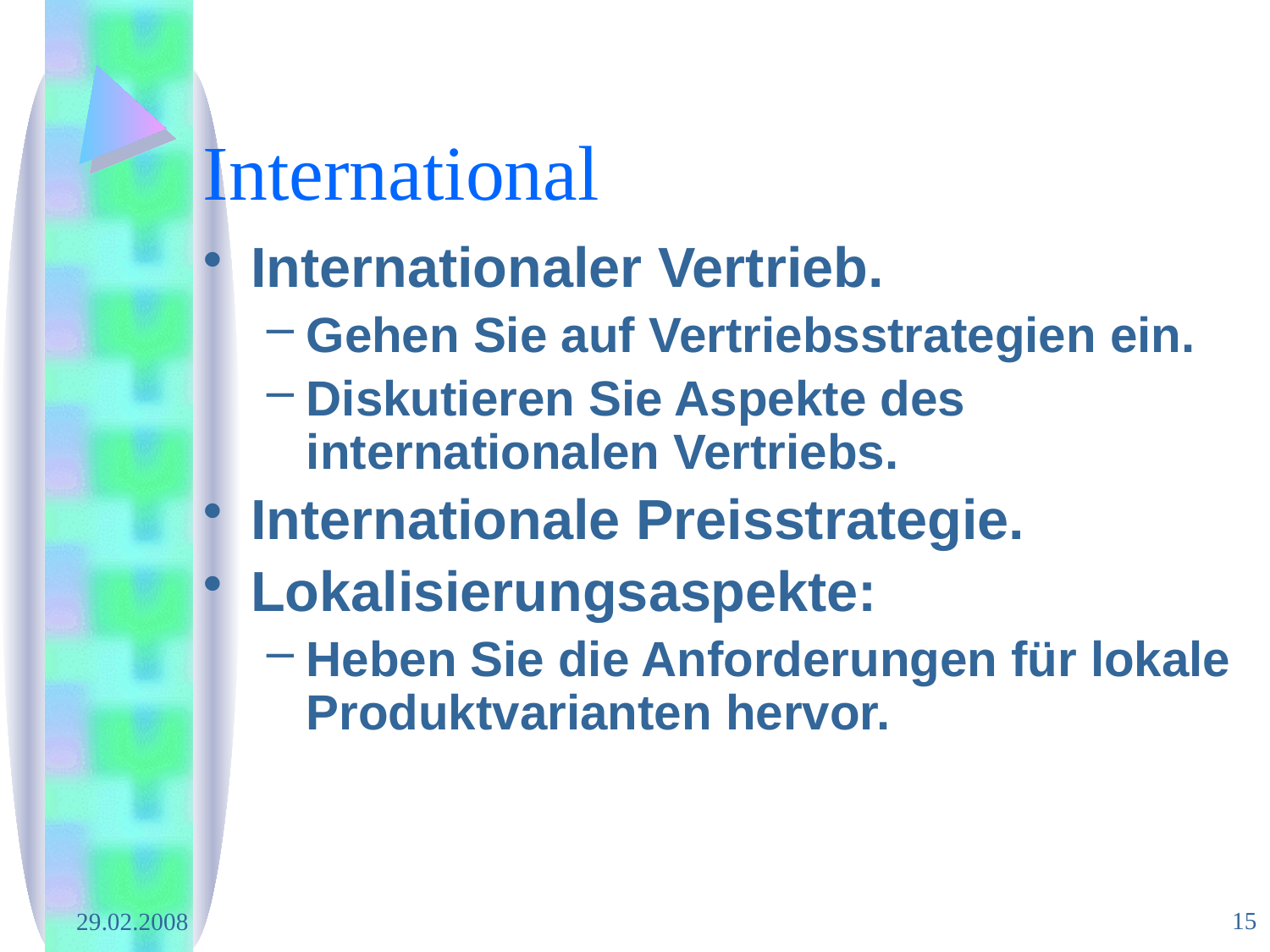

# International
Internationaler Vertrieb.
Gehen Sie auf Vertriebsstrategien ein.
Diskutieren Sie Aspekte des internationalen Vertriebs.
Internationale Preisstrategie.
Lokalisierungsaspekte:
Heben Sie die Anforderungen für lokale Produktvarianten hervor.
15
29.02.2008